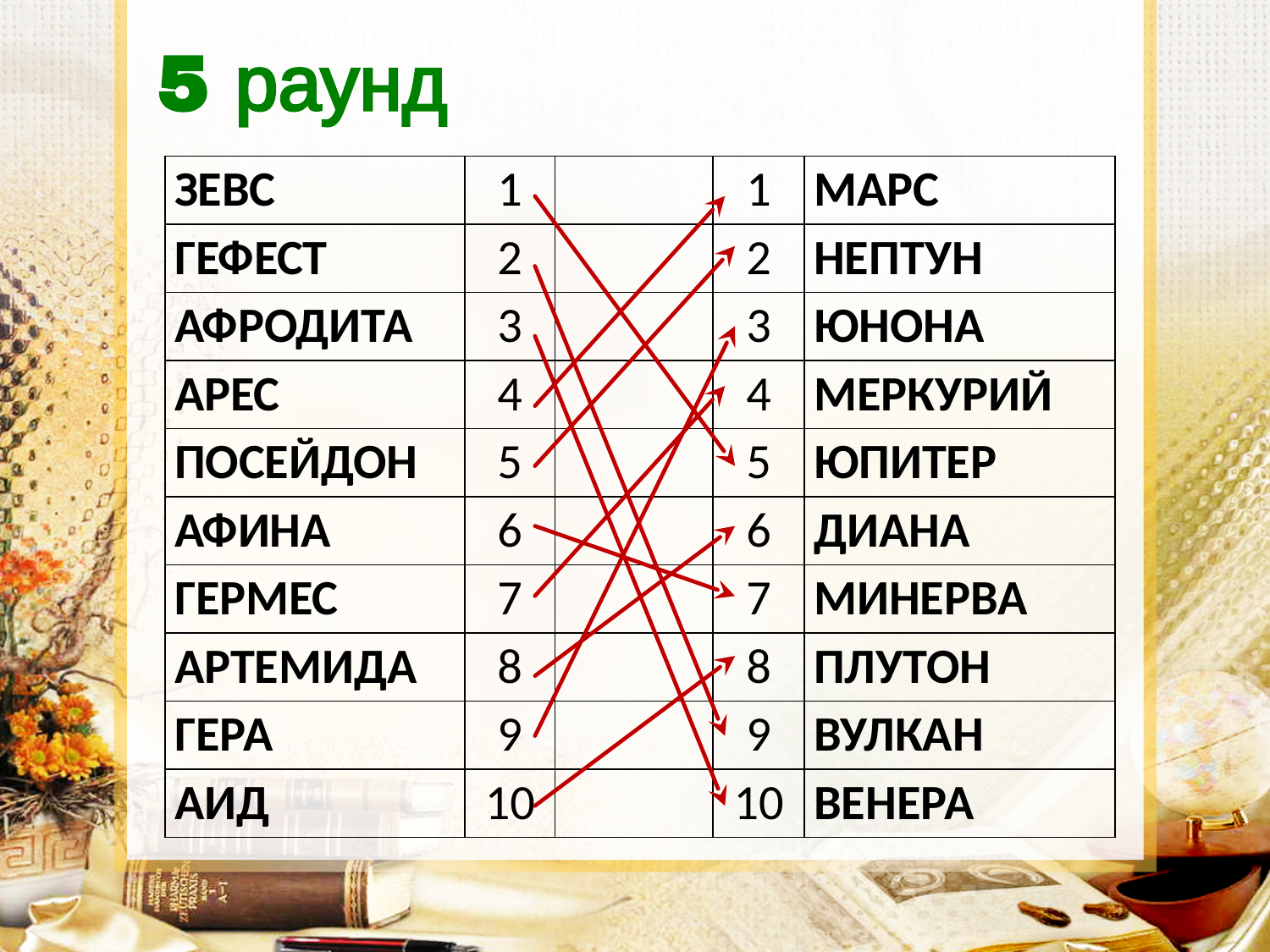

5 раунд
| ЗЕВС | 1 |  | 1 | МАРС |
| --- | --- | --- | --- | --- |
| ГЕФЕСТ | 2 |  | 2 | НЕПТУН |
| АФРОДИТА | 3 |  | 3 | ЮНОНА |
| АРЕС | 4 |  | 4 | МЕРКУРИЙ |
| ПОСЕЙДОН | 5 |  | 5 | ЮПИТЕР |
| АФИНА | 6 |  | 6 | ДИАНА |
| ГЕРМЕС | 7 |  | 7 | МИНЕРВА |
| АРТЕМИДА | 8 |  | 8 | ПЛУТОН |
| ГЕРА | 9 |  | 9 | ВУЛКАН |
| АИД | 10 |  | 10 | ВЕНЕРА |